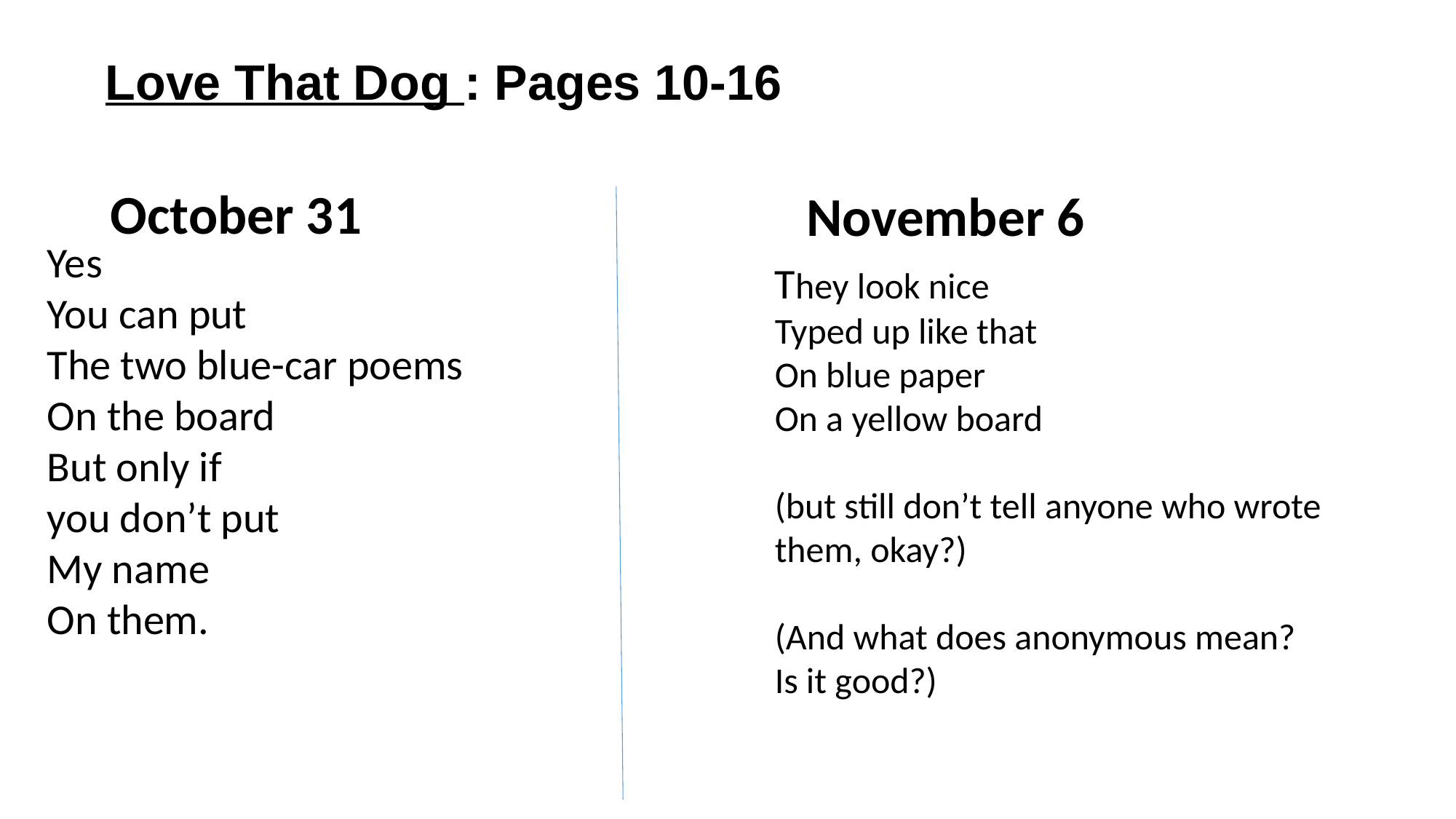

# Love That Dog : Pages 10-16
October 31
November 6
Yes
You can put
The two blue-car poems
On the board
But only if
you don’t put
My name
On them.
They look nice
Typed up like that
On blue paper
On a yellow board

(but still don’t tell anyone who wrote them, okay?)

(And what does anonymous mean?
Is it good?)